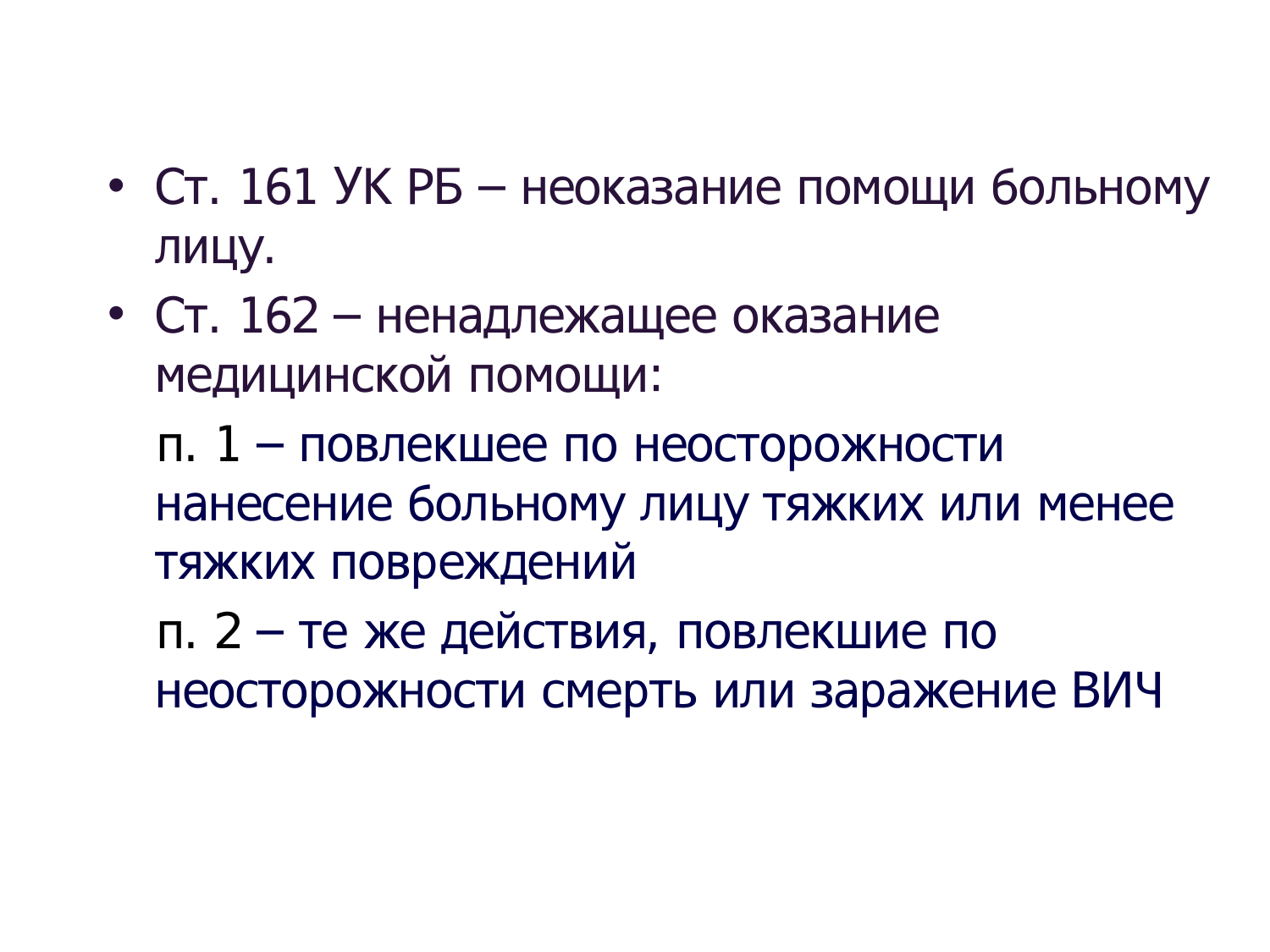

Ст. 161 УК РБ – неоказание помощи больному лицу.
Ст. 162 – ненадлежащее оказание медицинской помощи:
п. 1 – повлекшее по неосторожности нанесение больному лицу тяжких или менее тяжких повреждений
п. 2 – те же действия, повлекшие по неосторожности смерть или заражение ВИЧ